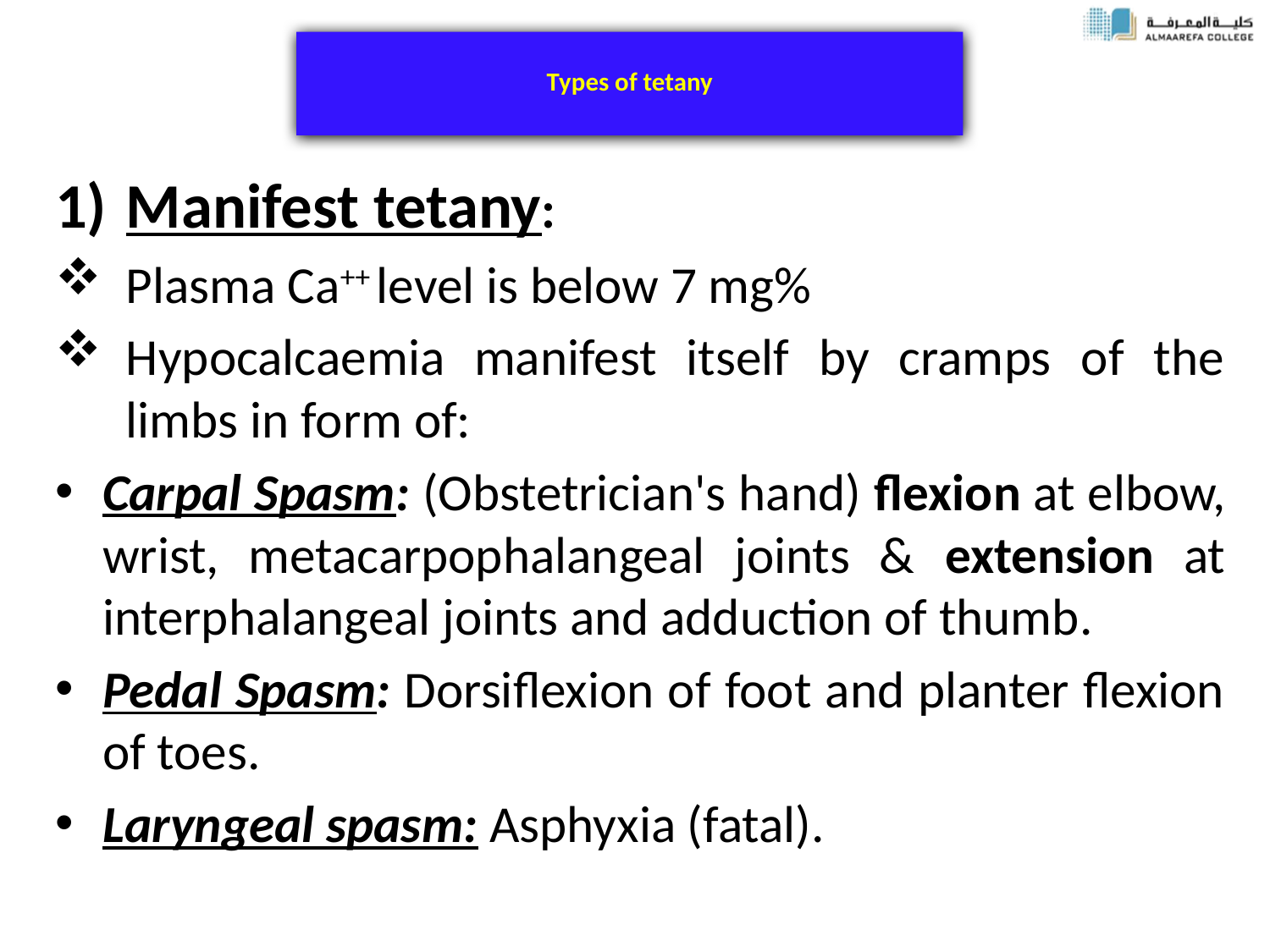

# Types of tetany
Manifest tetany:
Plasma Ca++ level is below 7 mg%
Hypocalcaemia manifest itself by cramps of the limbs in form of:
Carpal Spasm: (Obstetrician's hand) flexion at elbow, wrist, metacarpophalangeal joints & extension at interphalangeal joints and adduction of thumb.
Pedal Spasm: Dorsiflexion of foot and planter flexion of toes.
Laryngeal spasm: Asphyxia (fatal).